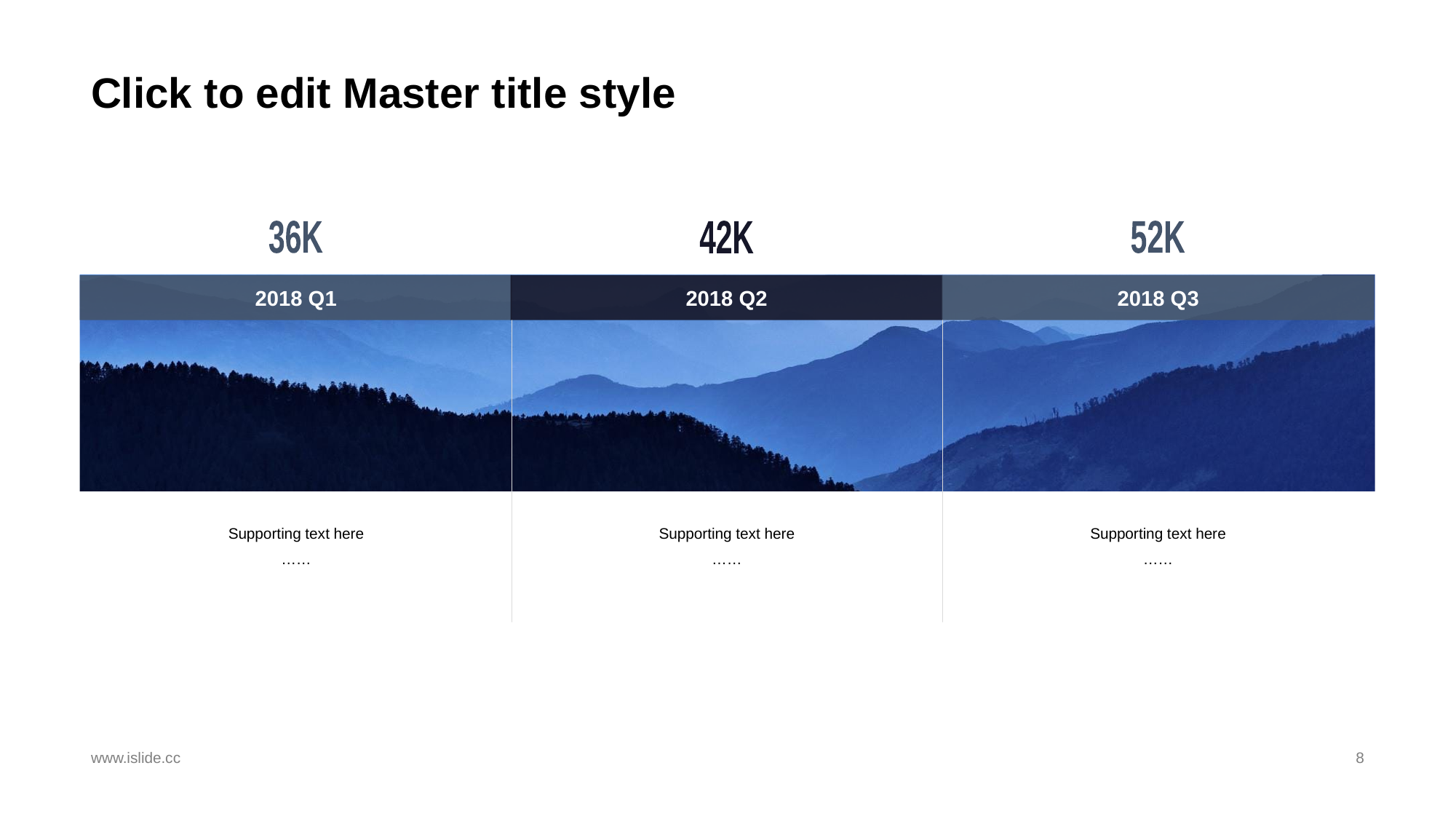

# Click to edit Master title style
36K
42K
52K

2018 Q1
2018 Q2
2018 Q3
Supporting text here
……
Supporting text here
……
Supporting text here
……
www.islide.cc
8